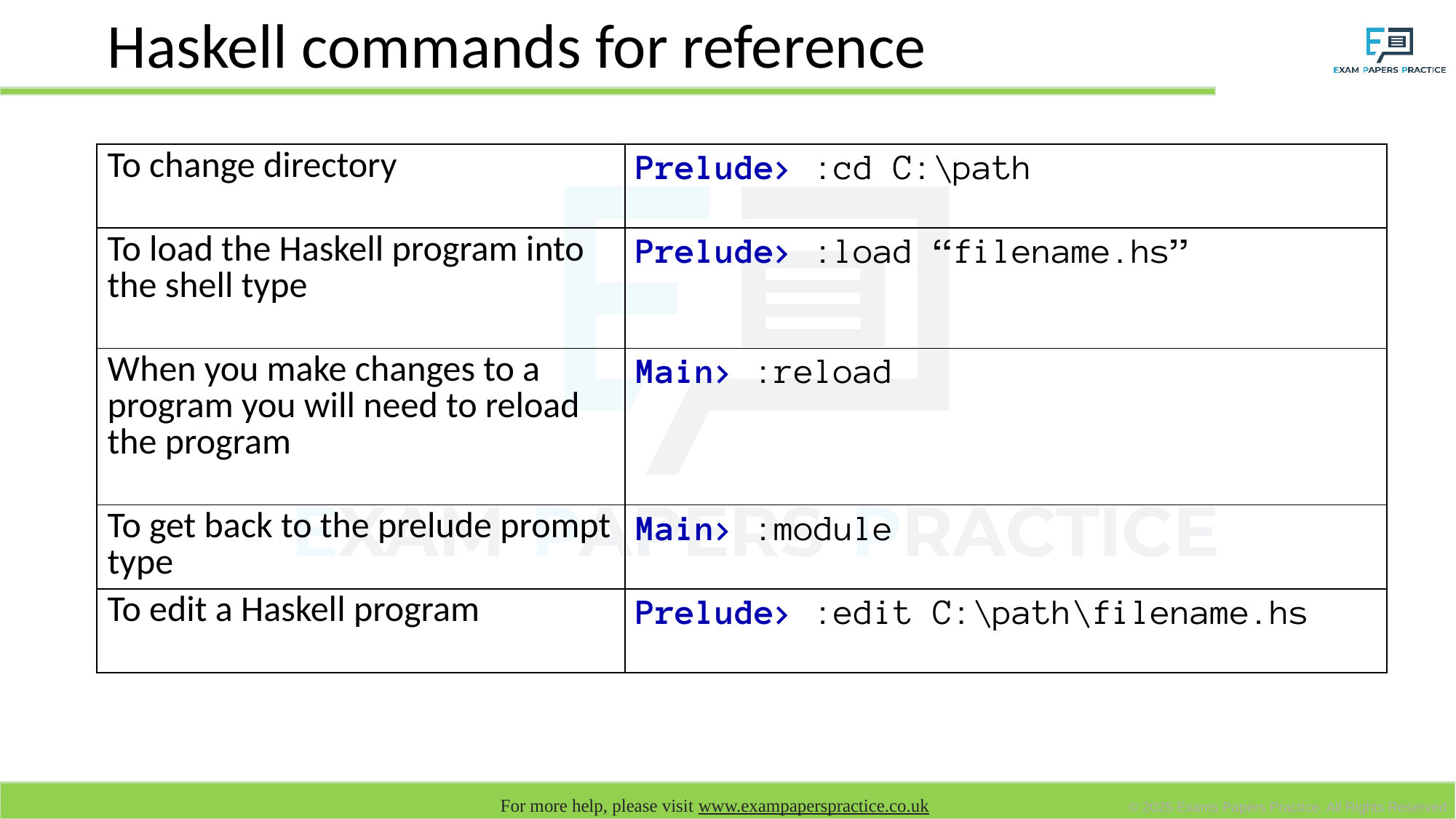

# Haskell commands for reference
| To change directory | Prelude> :cd C:\path |
| --- | --- |
| To load the Haskell program into the shell type | Prelude> :load “filename.hs” |
| When you make changes to a program you will need to reload the program | Main> :reload |
| To get back to the prelude prompt type | Main> :module |
| To edit a Haskell program | Prelude> :edit C:\path\filename.hs |